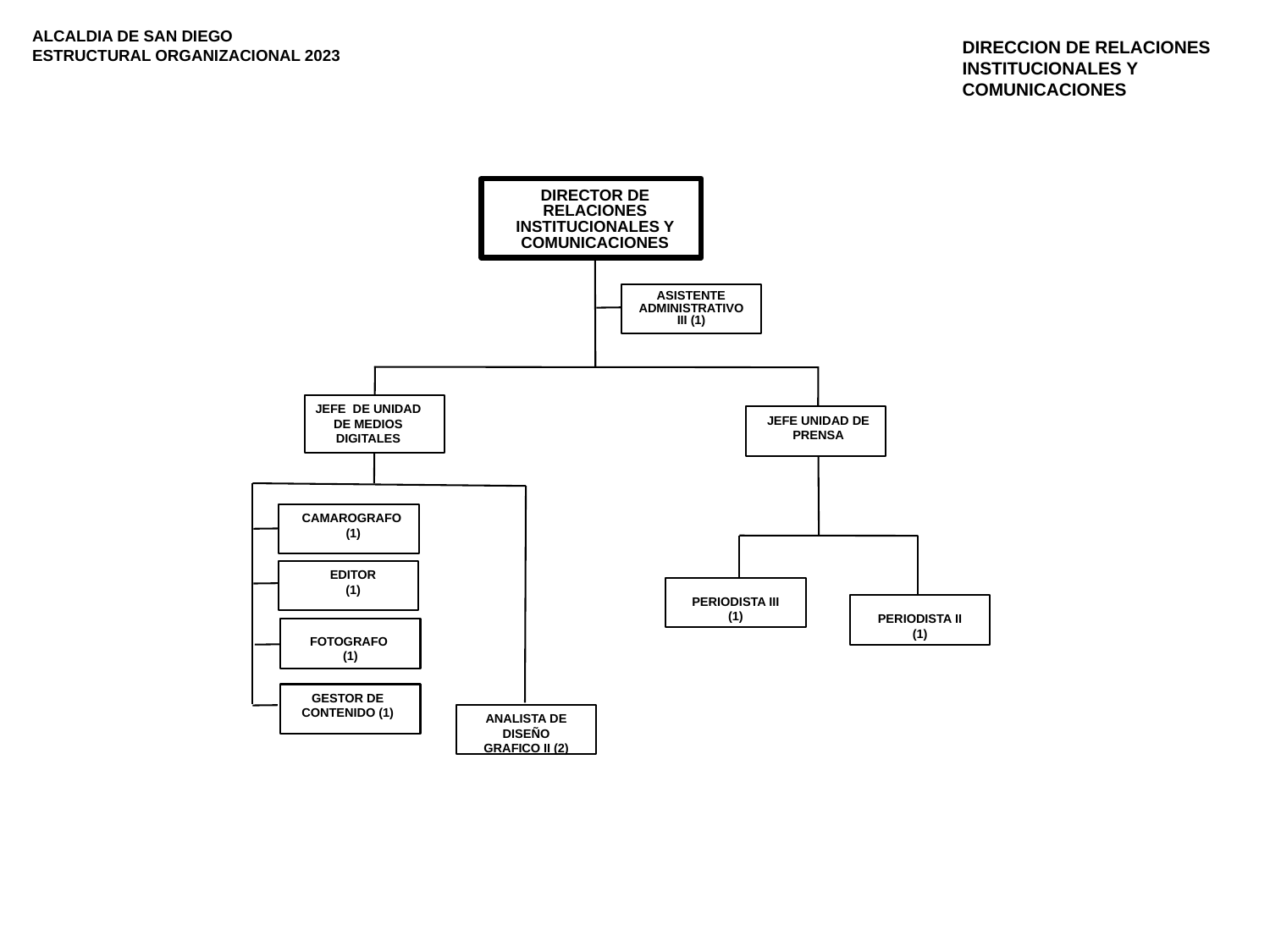

ALCALDIA DE SAN DIEGO
ESTRUCTURAL ORGANIZACIONAL 2023
DIRECCION DE RELACIONES INSTITUCIONALES Y COMUNICACIONES

DIRECTOR DE RELACIONES INSTITUCIONALES Y COMUNICACIONES
ASISTENTE ADMINISTRATIVO III (1)

JEFE  DE UNIDAD DE MEDIOS DIGITALES

JEFE UNIDAD DE PRENSA

CAMAROGRAFO  (1)

 EDITOR
(1)

PERIODISTA III (1)

PERIODISTA II (1)

FOTOGRAFO
 (1)

GESTOR DE CONTENIDO (1)

ANALISTA DE DISEÑO GRAFICO II (2)